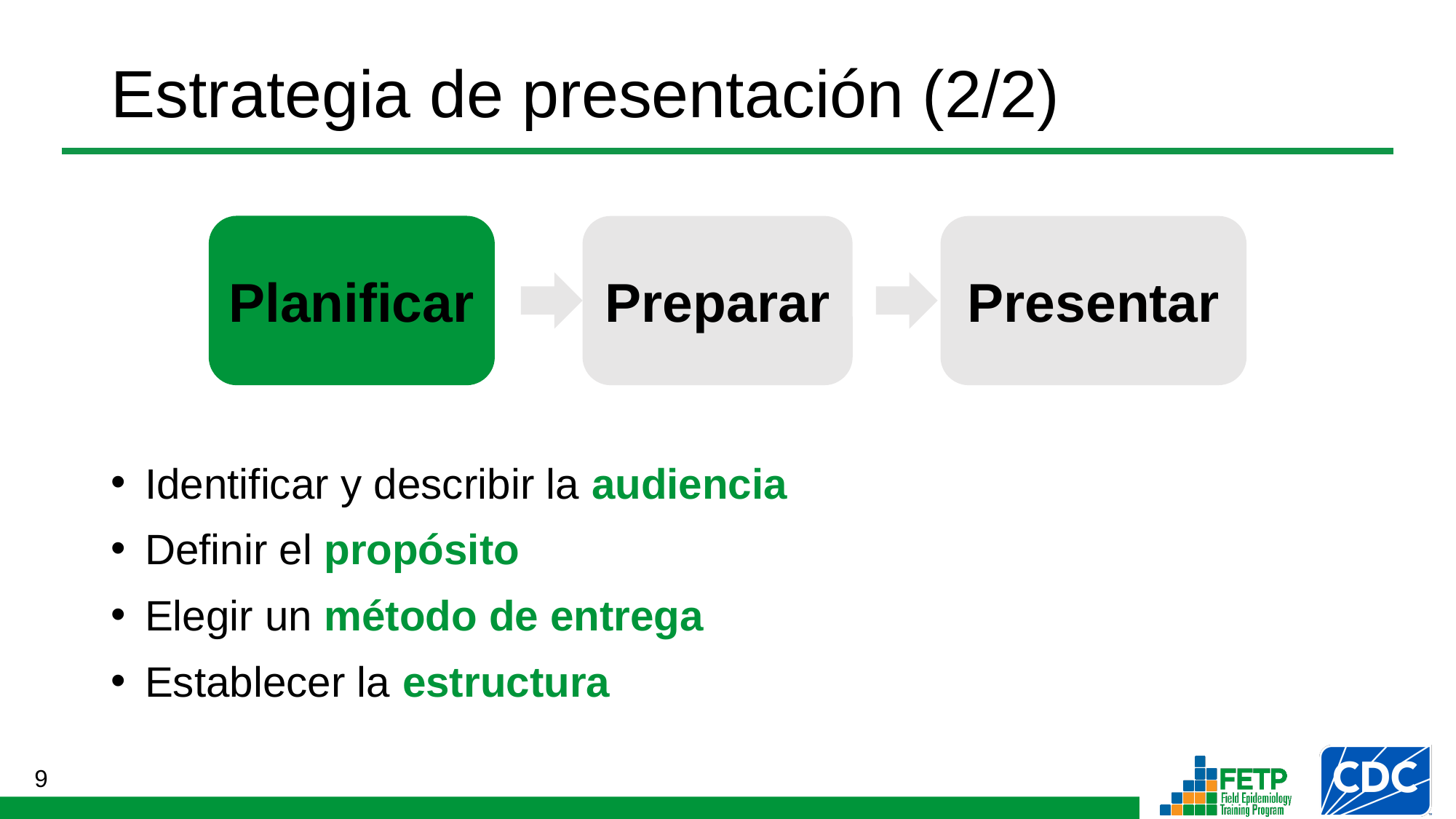

# Estrategia de presentación (2/2)
Planificar
Preparar
Presentar

Identificar y describir la audiencia
Definir el propósito
Elegir un método de entrega
Establecer la estructura